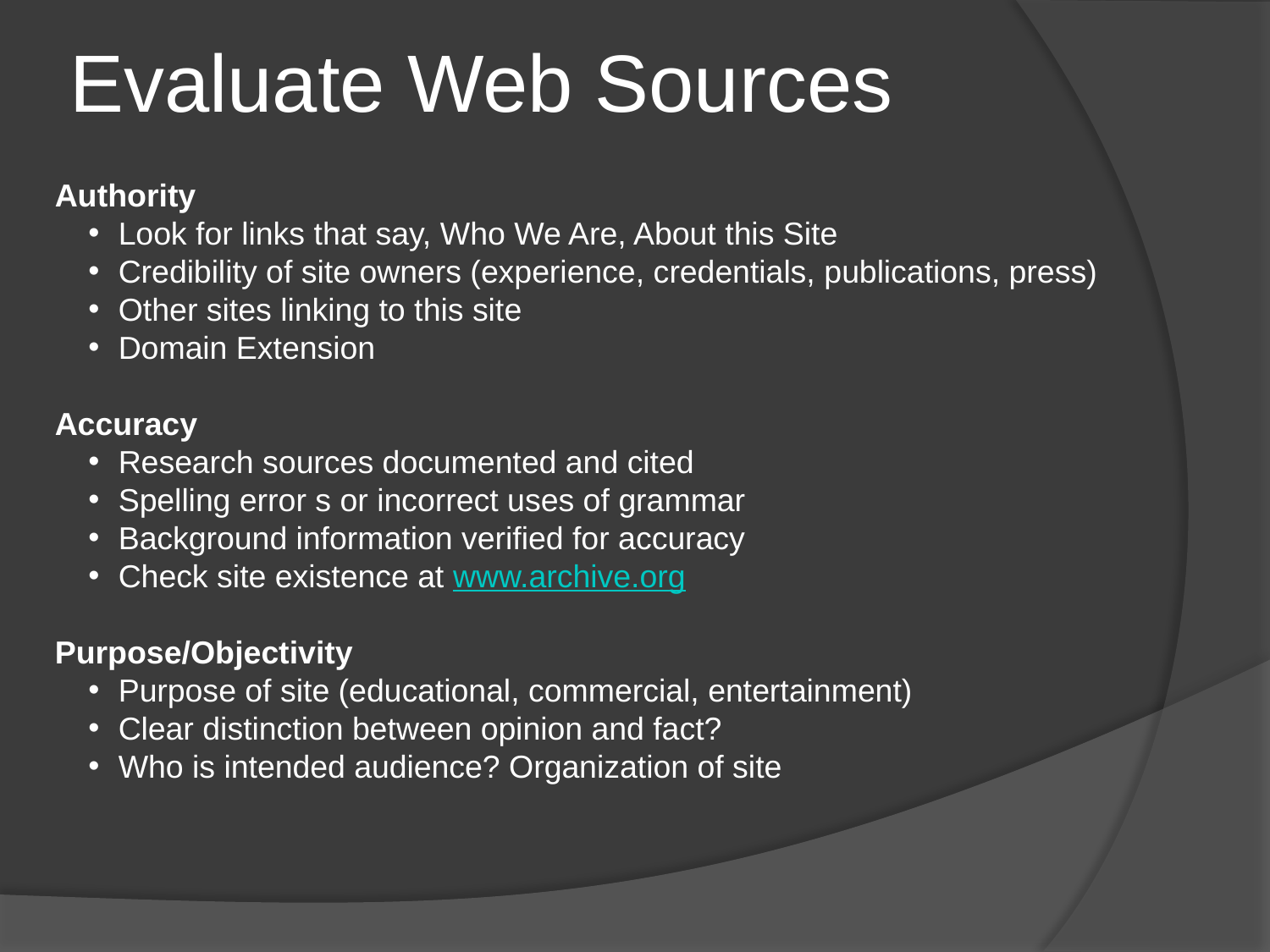

# Evaluate Web Sources
Authority
Look for links that say, Who We Are, About this Site
Credibility of site owners (experience, credentials, publications, press)
Other sites linking to this site
Domain Extension
Accuracy
Research sources documented and cited
Spelling error s or incorrect uses of grammar
Background information verified for accuracy
Check site existence at www.archive.org
Purpose/Objectivity
Purpose of site (educational, commercial, entertainment)
Clear distinction between opinion and fact?
Who is intended audience? Organization of site